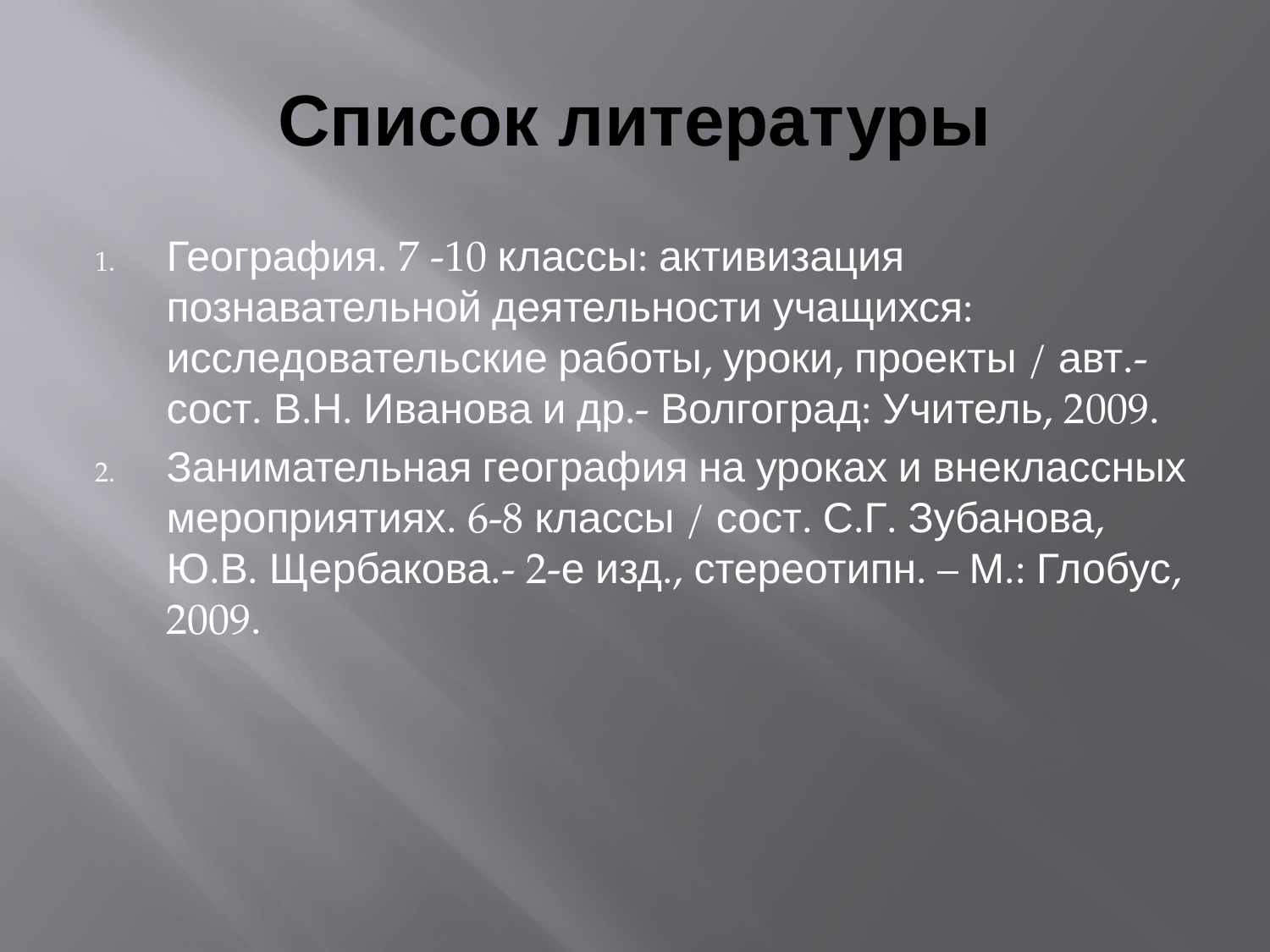

# Список литературы
География. 7 -10 классы: активизация познавательной деятельности учащихся: исследовательские работы, уроки, проекты / авт.-сост. В.Н. Иванова и др.- Волгоград: Учитель, 2009.
Занимательная география на уроках и внеклассных мероприятиях. 6-8 классы / сост. С.Г. Зубанова, Ю.В. Щербакова.- 2-е изд., стереотипн. – М.: Глобус, 2009.